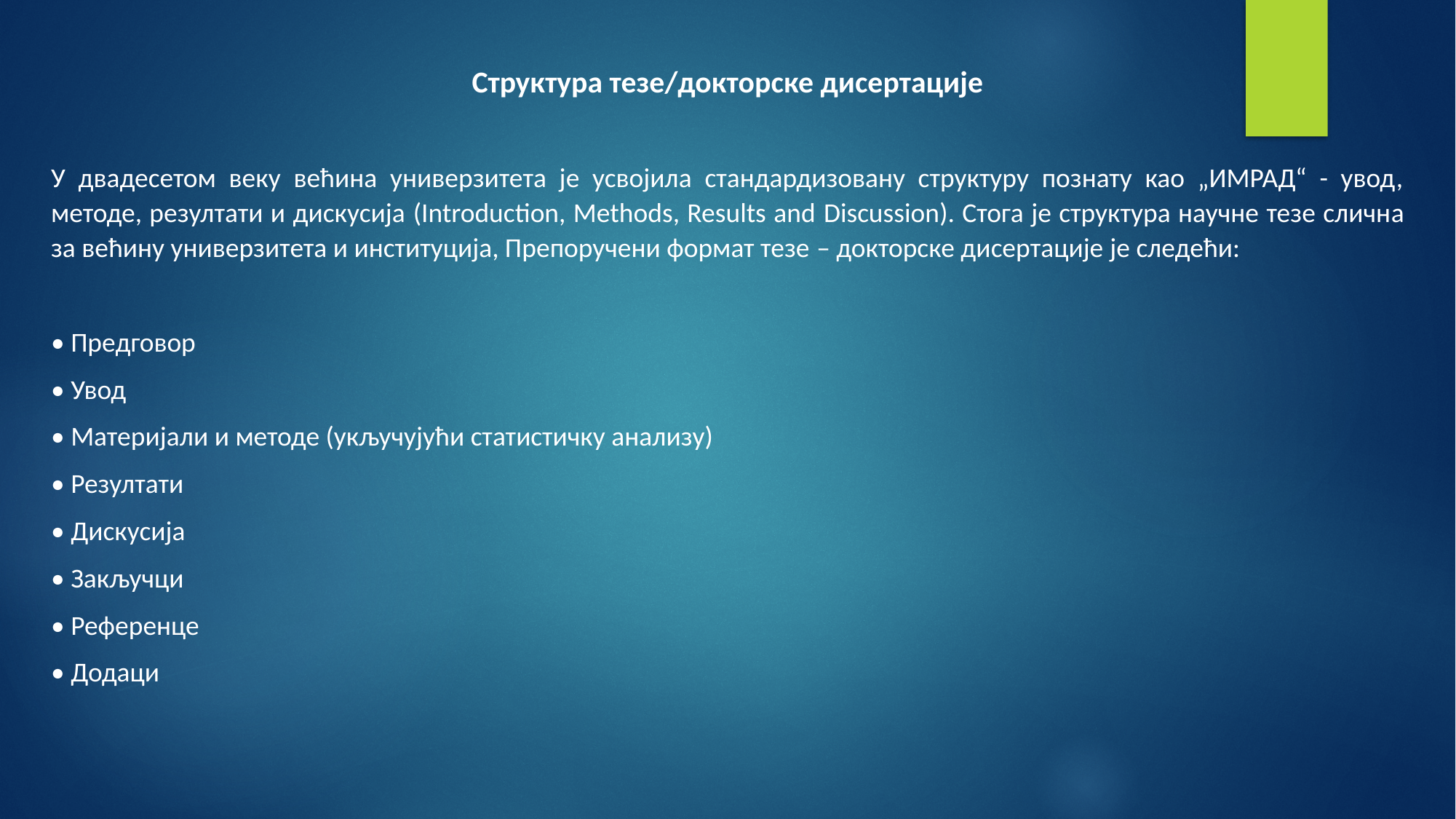

Структура тезе/докторске дисертације

У двадесетом веку већина универзитета је усвојила стандардизовану структуру познату као „ИМРАД“ - увод, методе, резултати и дискусија (Introduction, Methods, Results and Discussion). Стога је структура научне тезе сличнa за већину универзитета и институција, Препоручени формат тезе – докторске дисертације је следећи:

• Предговор
• Увод
• Материјали и методе (укључујући статистичку анализу)
• Резултати
• Дискусија
• Закључци
• Референце
• Додаци